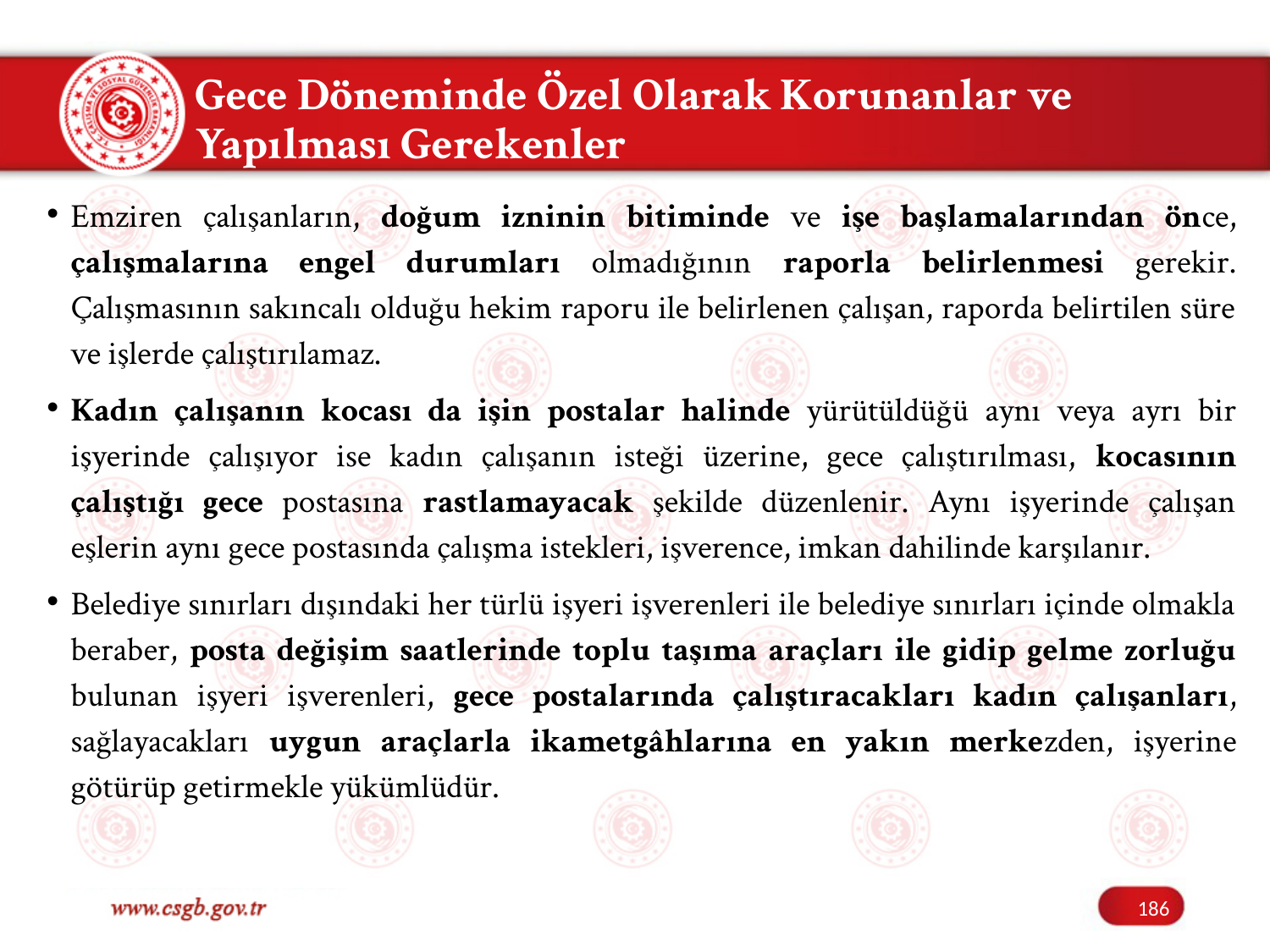

# Gece Döneminde Özel Olarak Korunanlar ve Yapılması Gerekenler
Emziren çalışanların, doğum izninin bitiminde ve işe başlamalarından önce, çalışmalarına engel durumları olmadığının raporla belirlenmesi gerekir. Çalışmasının sakıncalı olduğu hekim raporu ile belirlenen çalışan, raporda belirtilen süre ve işlerde çalıştırılamaz.
Kadın çalışanın kocası da işin postalar halinde yürütüldüğü aynı veya ayrı bir işyerinde çalışıyor ise kadın çalışanın isteği üzerine, gece çalıştırılması, kocasının çalıştığı gece postasına rastlamayacak şekilde düzenlenir. Aynı işyerinde çalışan eşlerin aynı gece postasında çalışma istekleri, işverence, imkan dahilinde karşılanır.
Belediye sınırları dışındaki her türlü işyeri işverenleri ile belediye sınırları içinde olmakla beraber, posta değişim saatlerinde toplu taşıma araçları ile gidip gelme zorluğu bulunan işyeri işverenleri, gece postalarında çalıştıracakları kadın çalışanları, sağlayacakları uygun araçlarla ikametgâhlarına en yakın merkezden, işyerine götürüp getirmekle yükümlüdür.

186